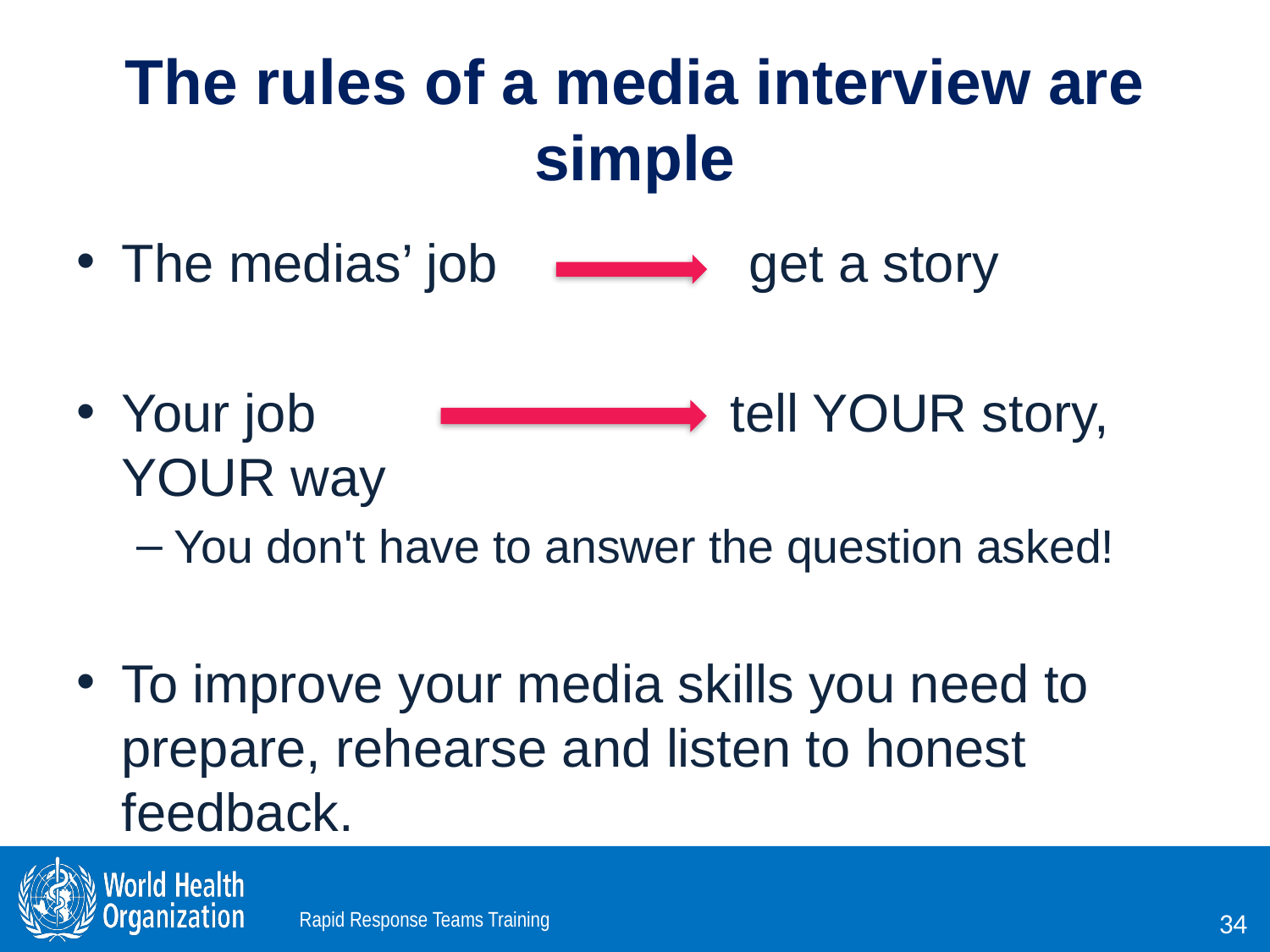

# The rules of a media interview are simple
The medias’ job                 get a story

Your job                            tell YOUR story, YOUR way
You don't have to answer the question asked!

To improve your media skills you need to prepare, rehearse and listen to honest feedback.